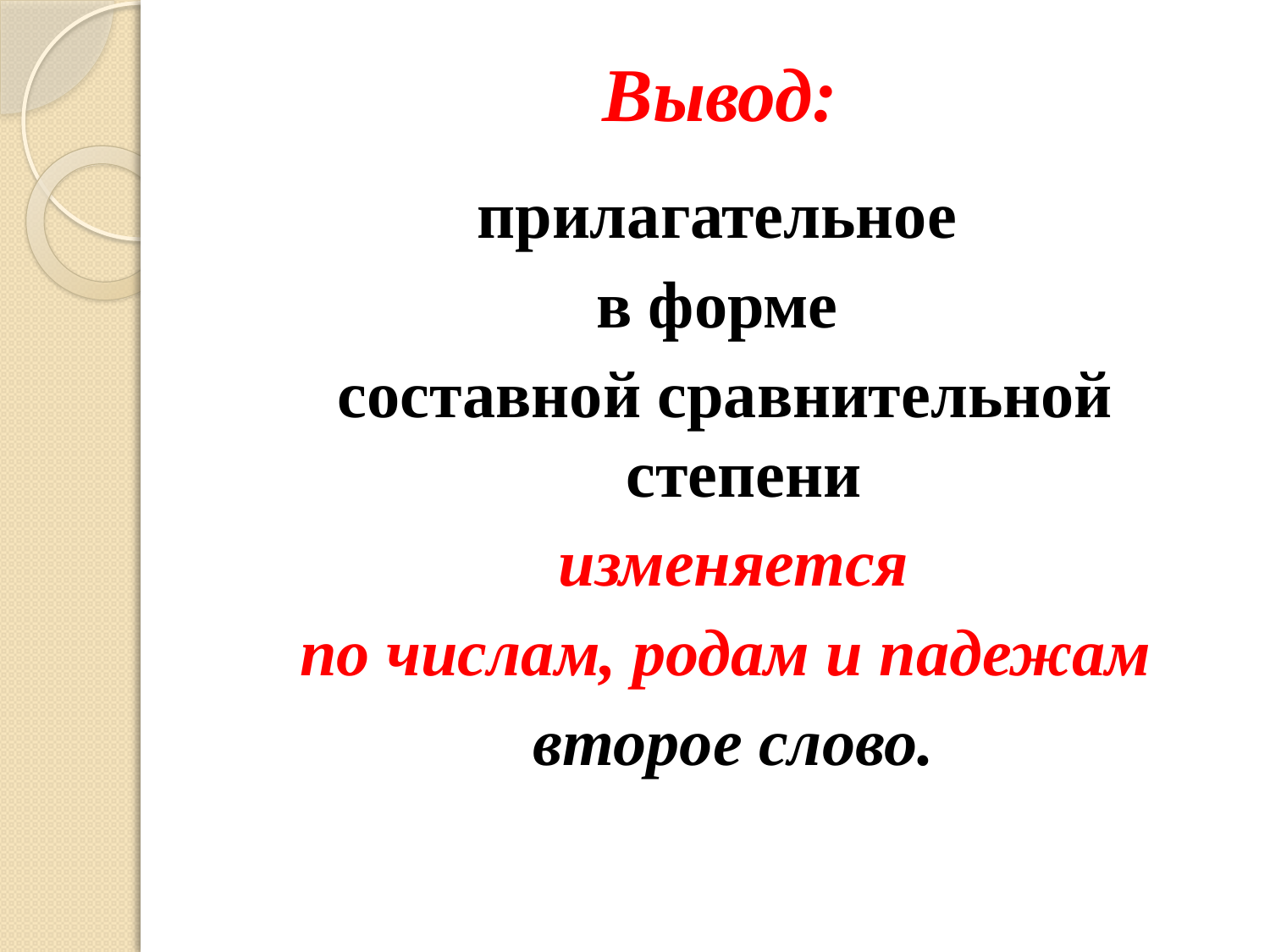

# Вывод:
прилагательное
в форме
составной сравнительной степени
 изменяется
по числам, родам и падежам
 второе слово.